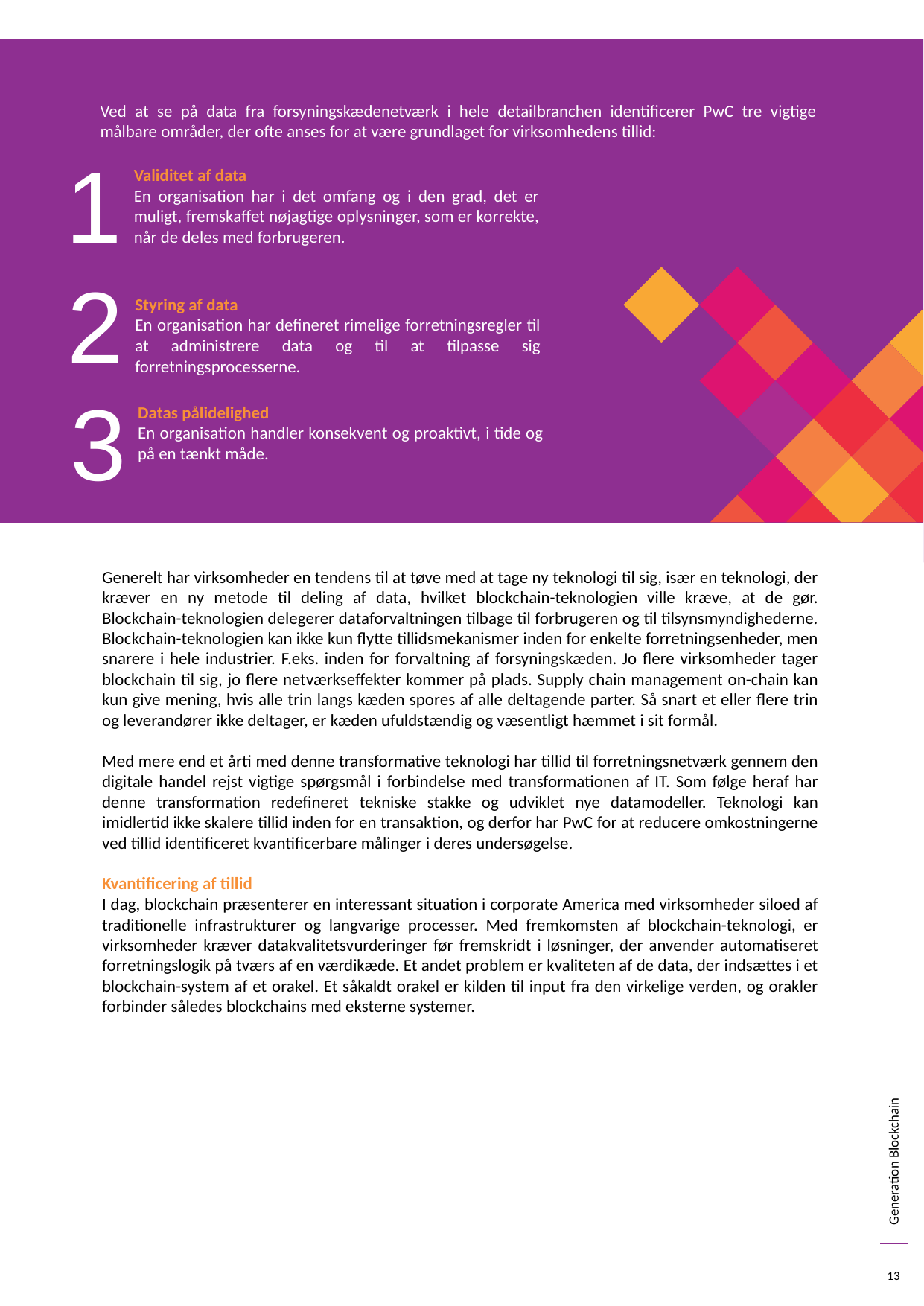

Ved at se på data fra forsyningskædenetværk i hele detailbranchen identificerer PwC tre vigtige målbare områder, der ofte anses for at være grundlaget for virksomhedens tillid:
1
Validitet af data
En organisation har i det omfang og i den grad, det er muligt, fremskaffet nøjagtige oplysninger, som er korrekte, når de deles med forbrugeren.

2

Styring af data
En organisation har defineret rimelige forretningsregler til at administrere data og til at tilpasse sig forretningsprocesserne.

3
Datas pålidelighed
En organisation handler konsekvent og proaktivt, i tide og på en tænkt måde.

Generelt har virksomheder en tendens til at tøve med at tage ny teknologi til sig, især en teknologi, der kræver en ny metode til deling af data, hvilket blockchain-teknologien ville kræve, at de gør. Blockchain-teknologien delegerer dataforvaltningen tilbage til forbrugeren og til tilsynsmyndighederne. Blockchain-teknologien kan ikke kun flytte tillidsmekanismer inden for enkelte forretningsenheder, men snarere i hele industrier. F.eks. inden for forvaltning af forsyningskæden. Jo flere virksomheder tager blockchain til sig, jo flere netværkseffekter kommer på plads. Supply chain management on-chain kan kun give mening, hvis alle trin langs kæden spores af alle deltagende parter. Så snart et eller flere trin og leverandører ikke deltager, er kæden ufuldstændig og væsentligt hæmmet i sit formål.

Med mere end et årti med denne transformative teknologi har tillid til forretningsnetværk gennem den digitale handel rejst vigtige spørgsmål i forbindelse med transformationen af IT. Som følge heraf har denne transformation redefineret tekniske stakke og udviklet nye datamodeller. Teknologi kan imidlertid ikke skalere tillid inden for en transaktion, og derfor har PwC for at reducere omkostningerne ved tillid identificeret kvantificerbare målinger i deres undersøgelse.

Kvantificering af tillid
I dag, blockchain præsenterer en interessant situation i corporate America med virksomheder siloed af traditionelle infrastrukturer og langvarige processer. Med fremkomsten af blockchain-teknologi, er virksomheder kræver datakvalitetsvurderinger før fremskridt i løsninger, der anvender automatiseret forretningslogik på tværs af en værdikæde. Et andet problem er kvaliteten af de data, der indsættes i et blockchain-system af et orakel. Et såkaldt orakel er kilden til input fra den virkelige verden, og orakler forbinder således blockchains med eksterne systemer.
13